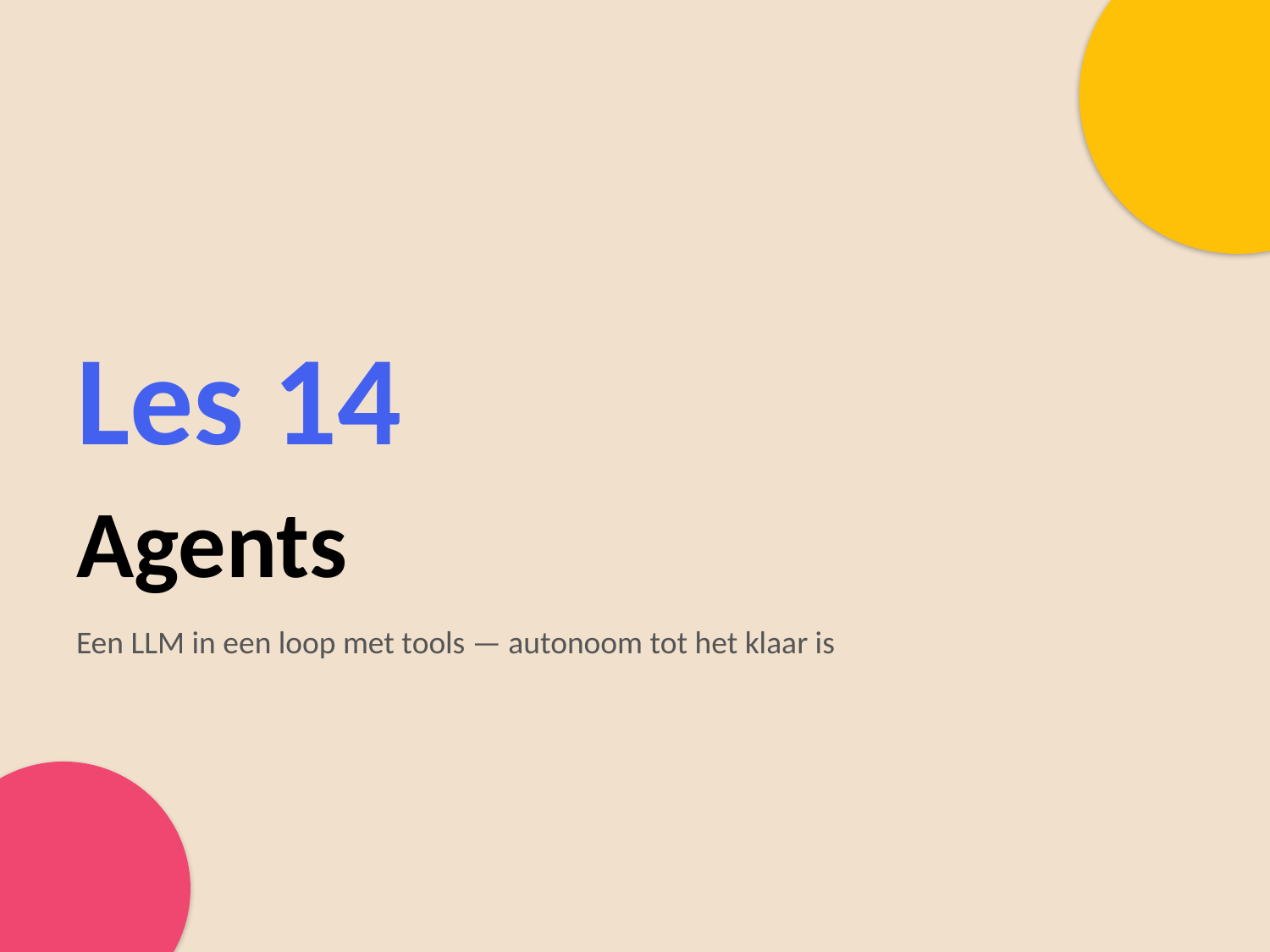

Les 14
Agents
Een LLM in een loop met tools — autonoom tot het klaar is